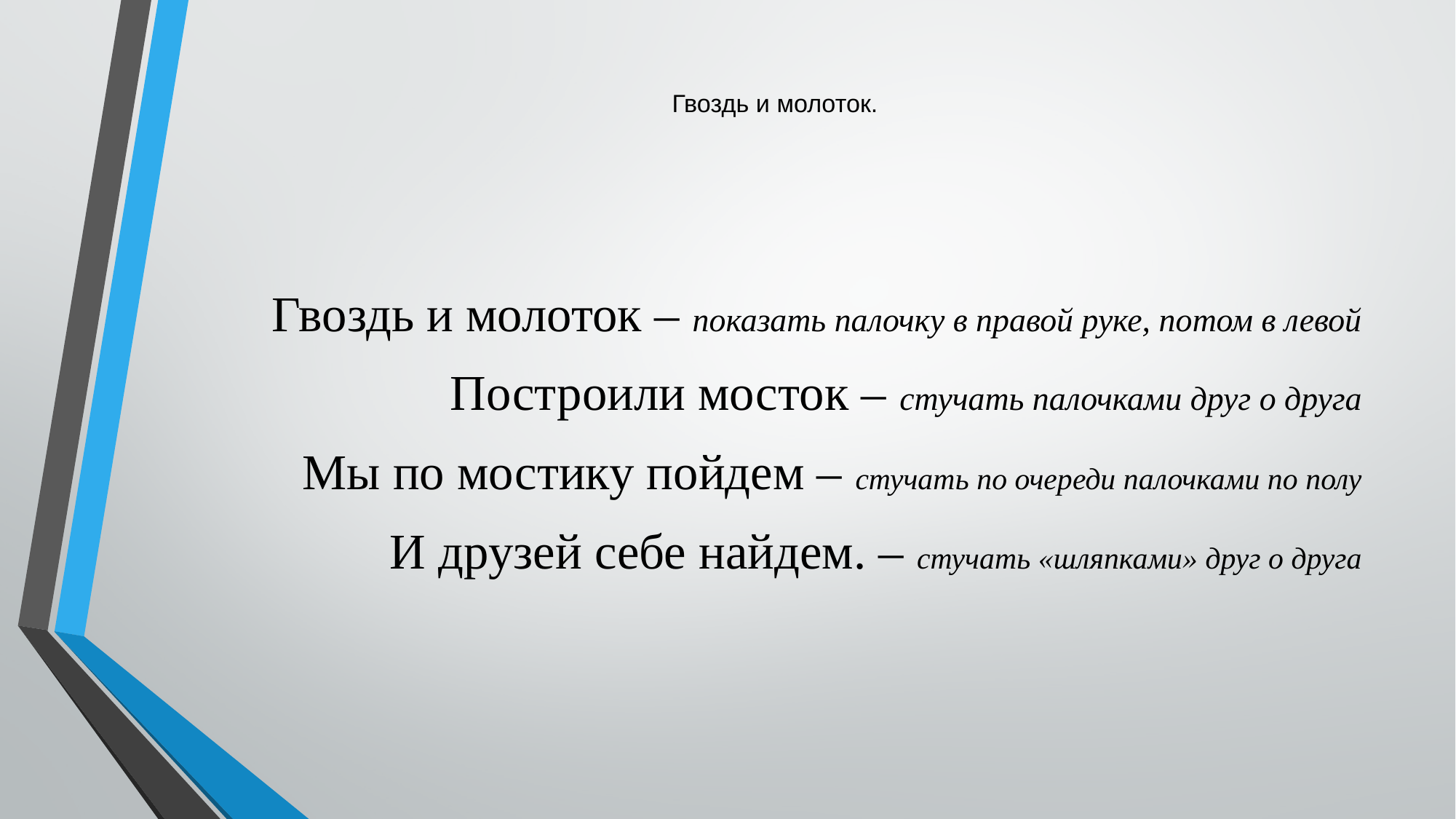

# Гвоздь и молоток.

Гвоздь и молоток – показать палочку в правой руке, потом в левой
Построили мосток – стучать палочками друг о друга
Мы по мостику пойдем – стучать по очереди палочками по полу
И друзей себе найдем. – стучать «шляпками» друг о друга